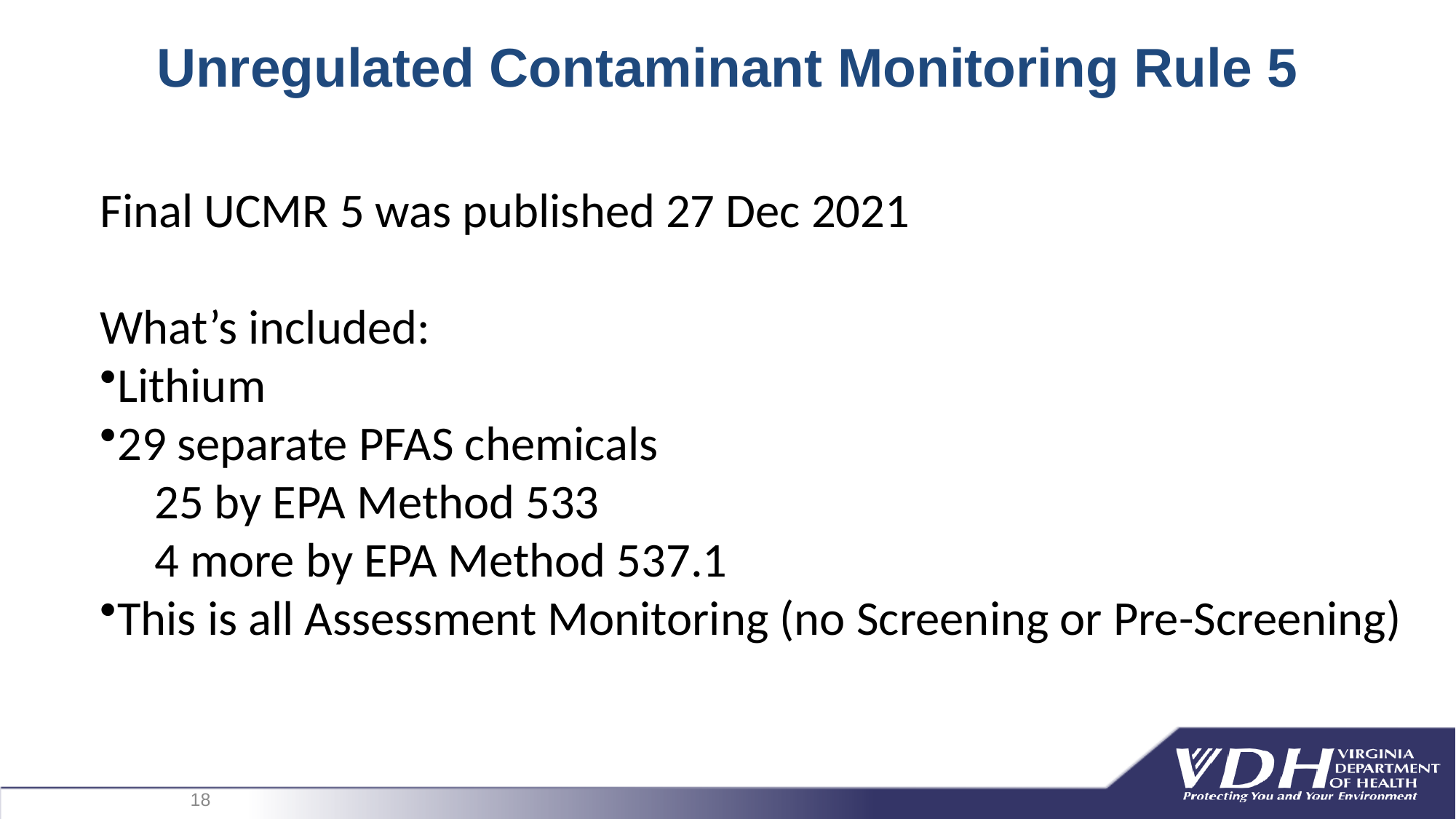

# Unregulated Contaminant Monitoring Rule 5

Final UCMR 5 was published 27 Dec 2021

What’s included:
Lithium
29 separate PFAS chemicals
25 by EPA Method 533
4 more by EPA Method 537.1
This is all Assessment Monitoring (no Screening or Pre-Screening)
18